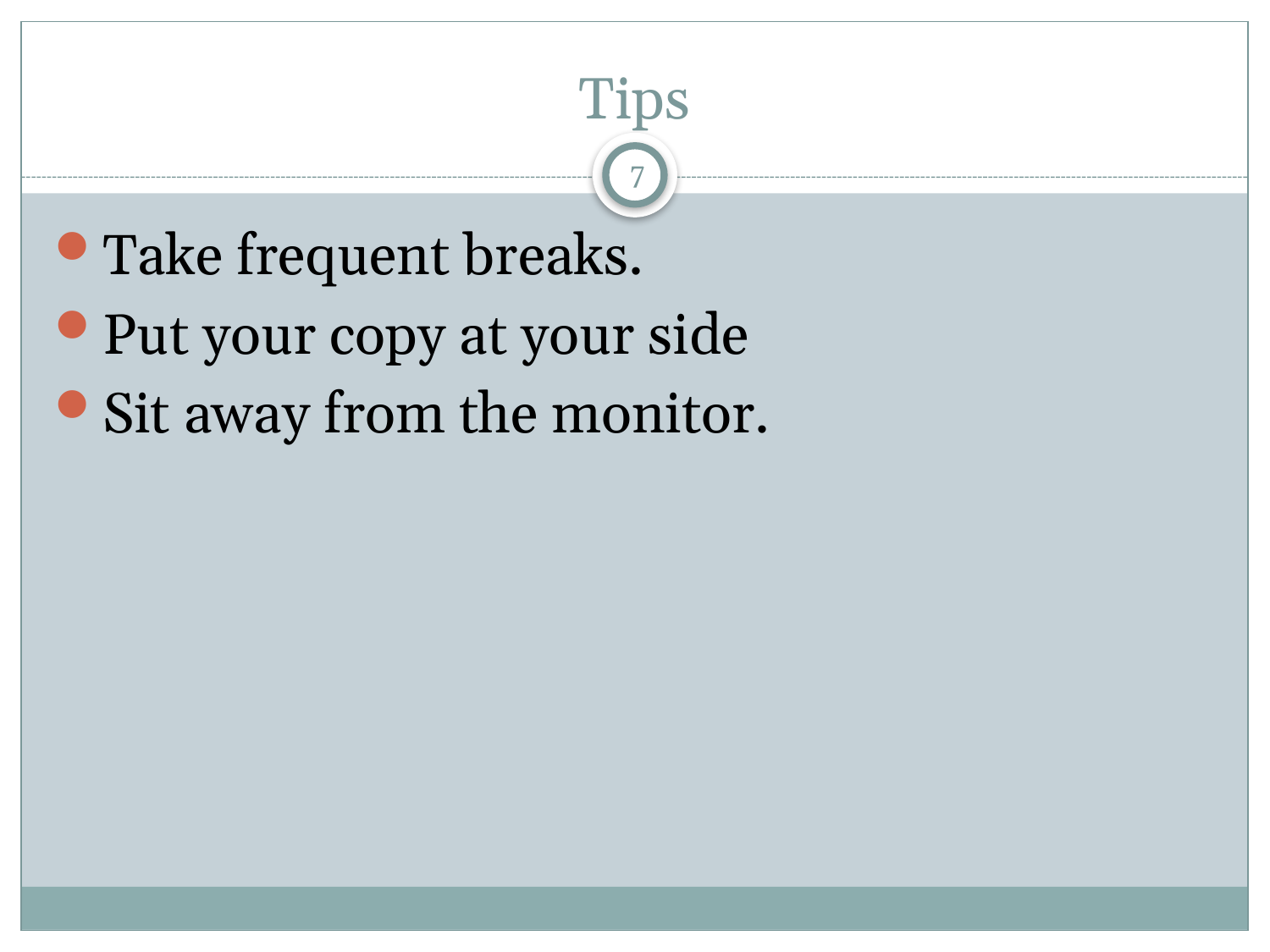

# Tips
7
Take frequent breaks.
Put your copy at your side
Sit away from the monitor.